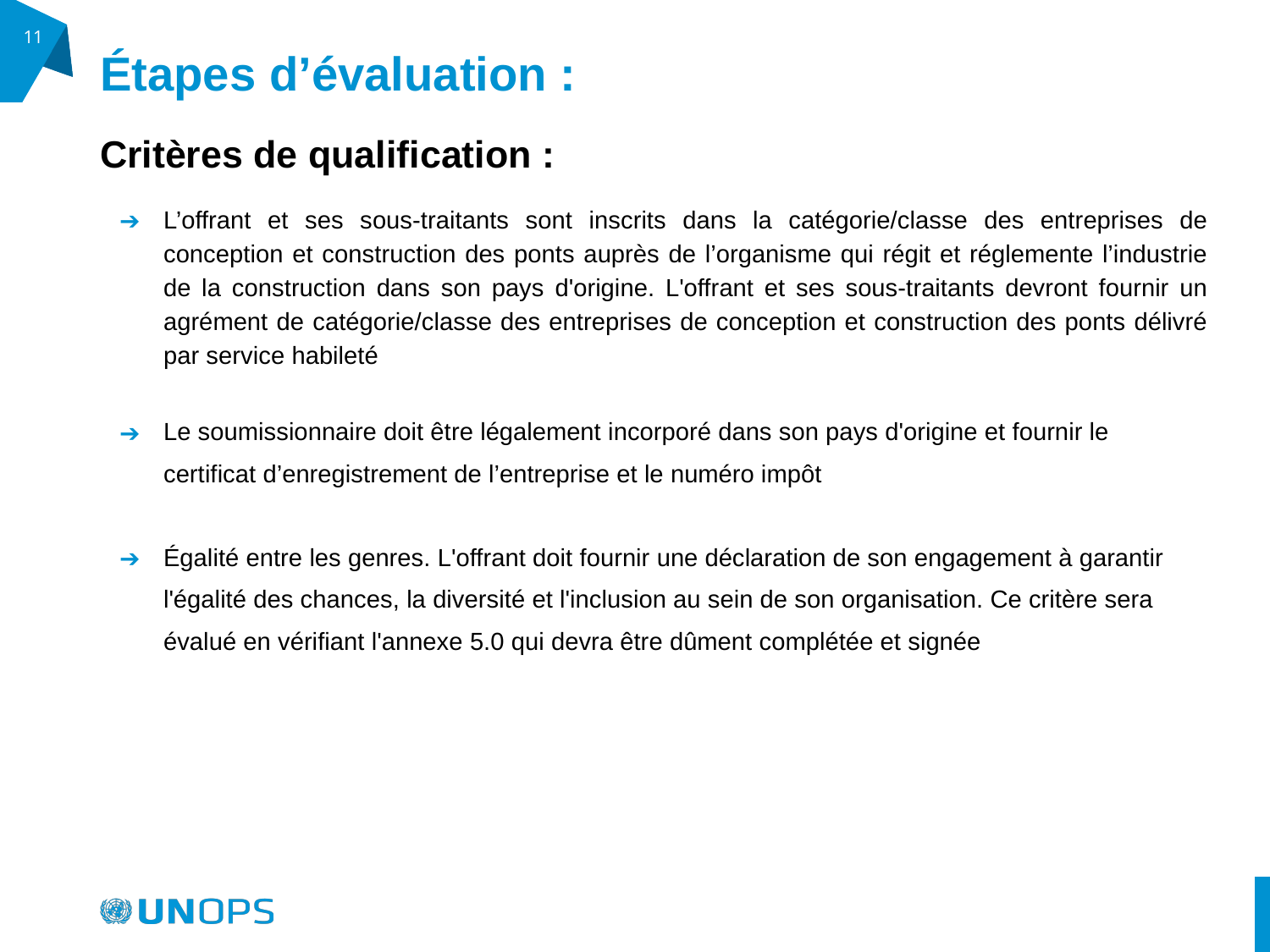

# Étapes d’évaluation :
11
Critères de qualification :

L’offrant et ses sous-traitants sont inscrits dans la catégorie/classe des entreprises de conception et construction des ponts auprès de l’organisme qui régit et réglemente l’industrie de la construction dans son pays d'origine. L'offrant et ses sous-traitants devront fournir un agrément de catégorie/classe des entreprises de conception et construction des ponts délivré par service habileté

Le soumissionnaire doit être légalement incorporé dans son pays d'origine et fournir le certificat d’enregistrement de l’entreprise et le numéro impôt

Égalité entre les genres. L'offrant doit fournir une déclaration de son engagement à garantir l'égalité des chances, la diversité et l'inclusion au sein de son organisation. Ce critère sera évalué en vérifiant l'annexe 5.0 qui devra être dûment complétée et signée